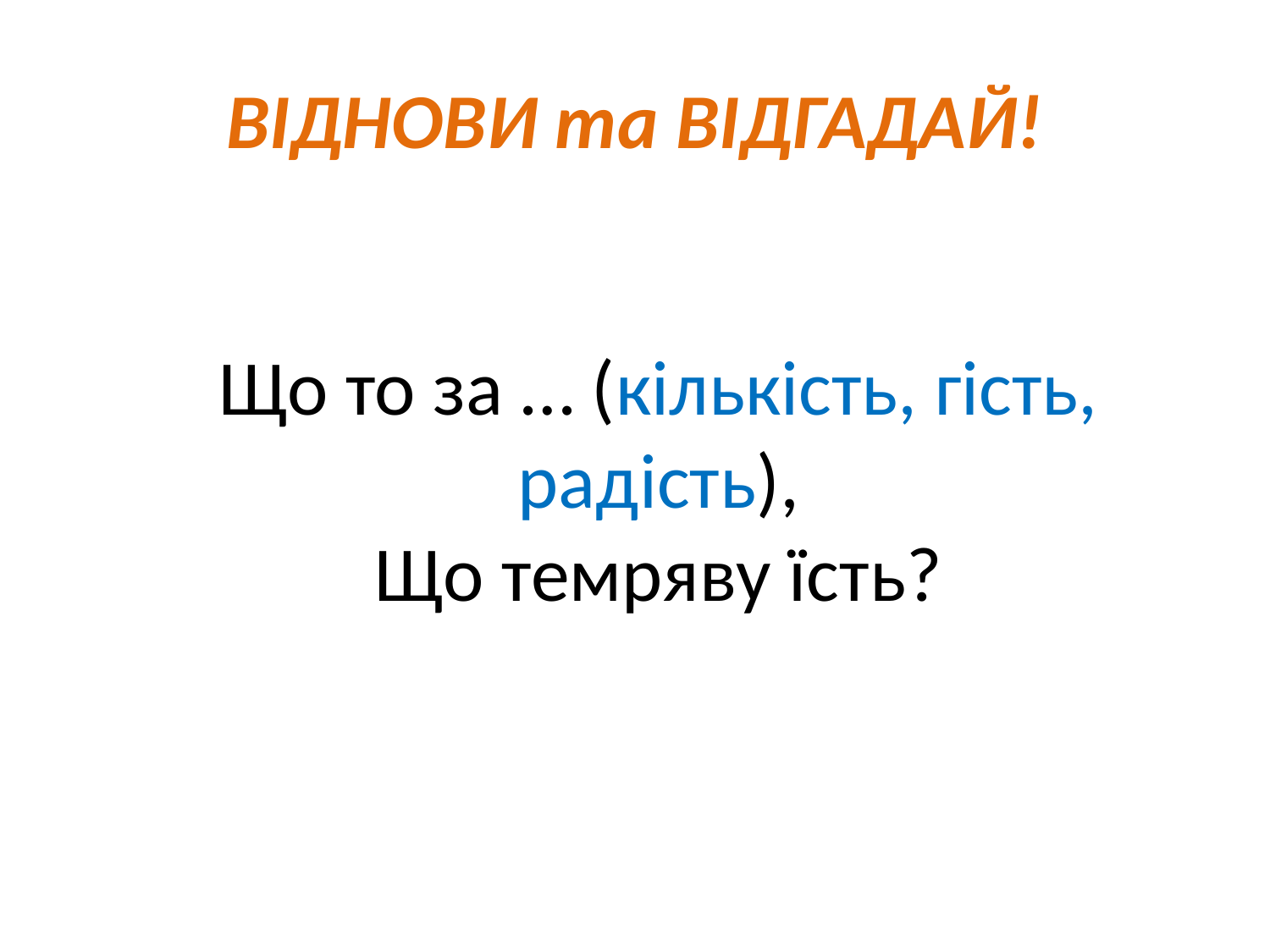

# ВІДНОВИ та ВІДГАДАЙ!

	Що то за … (кількість, гість, радість),
Що темряву їсть?